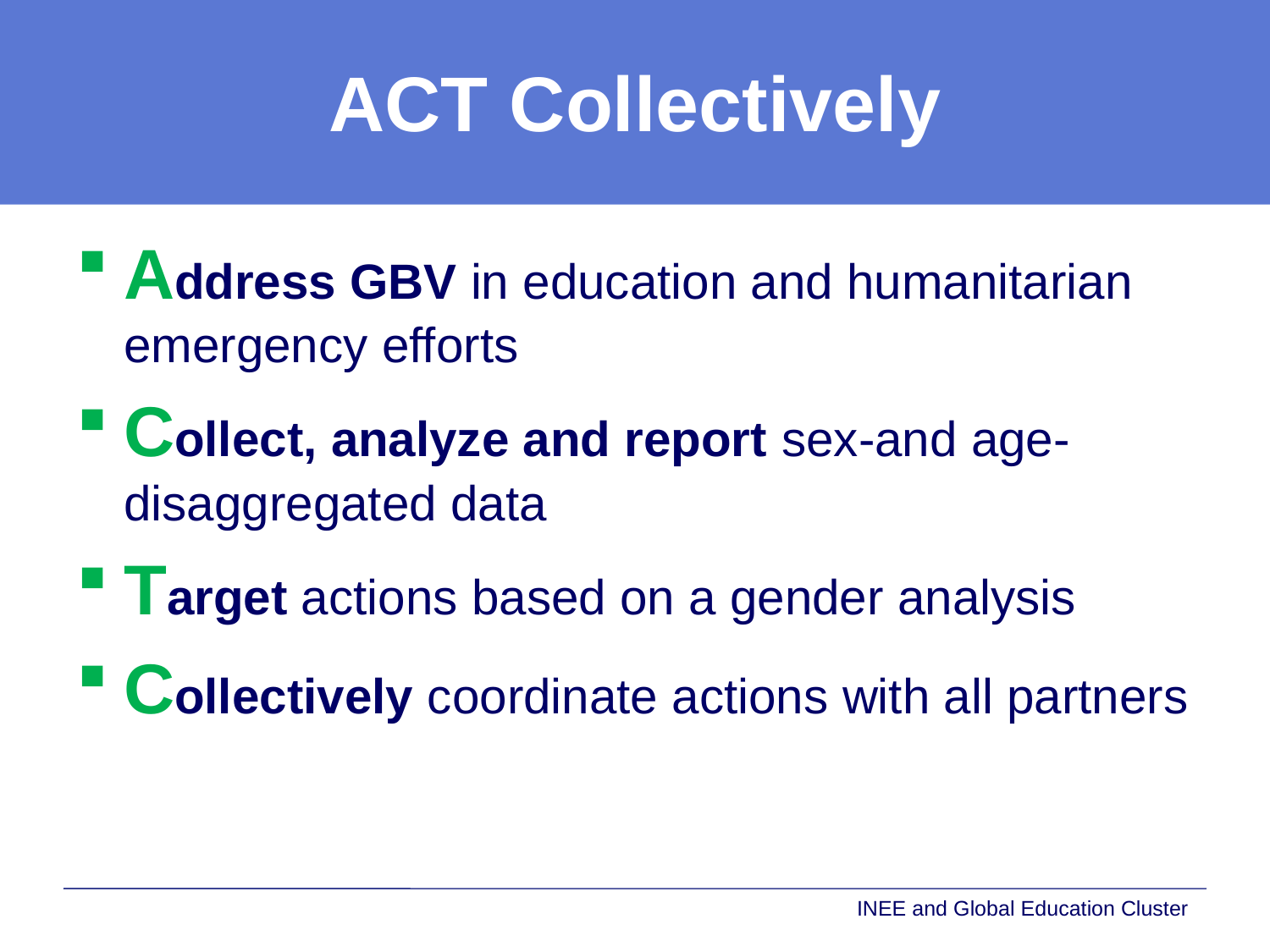

# ACT Collectively
Address GBV in education and humanitarian emergency efforts
Collect, analyze and report sex-and age-disaggregated data
Target actions based on a gender analysis
Collectively coordinate actions with all partners

INEE and Global Education Cluster